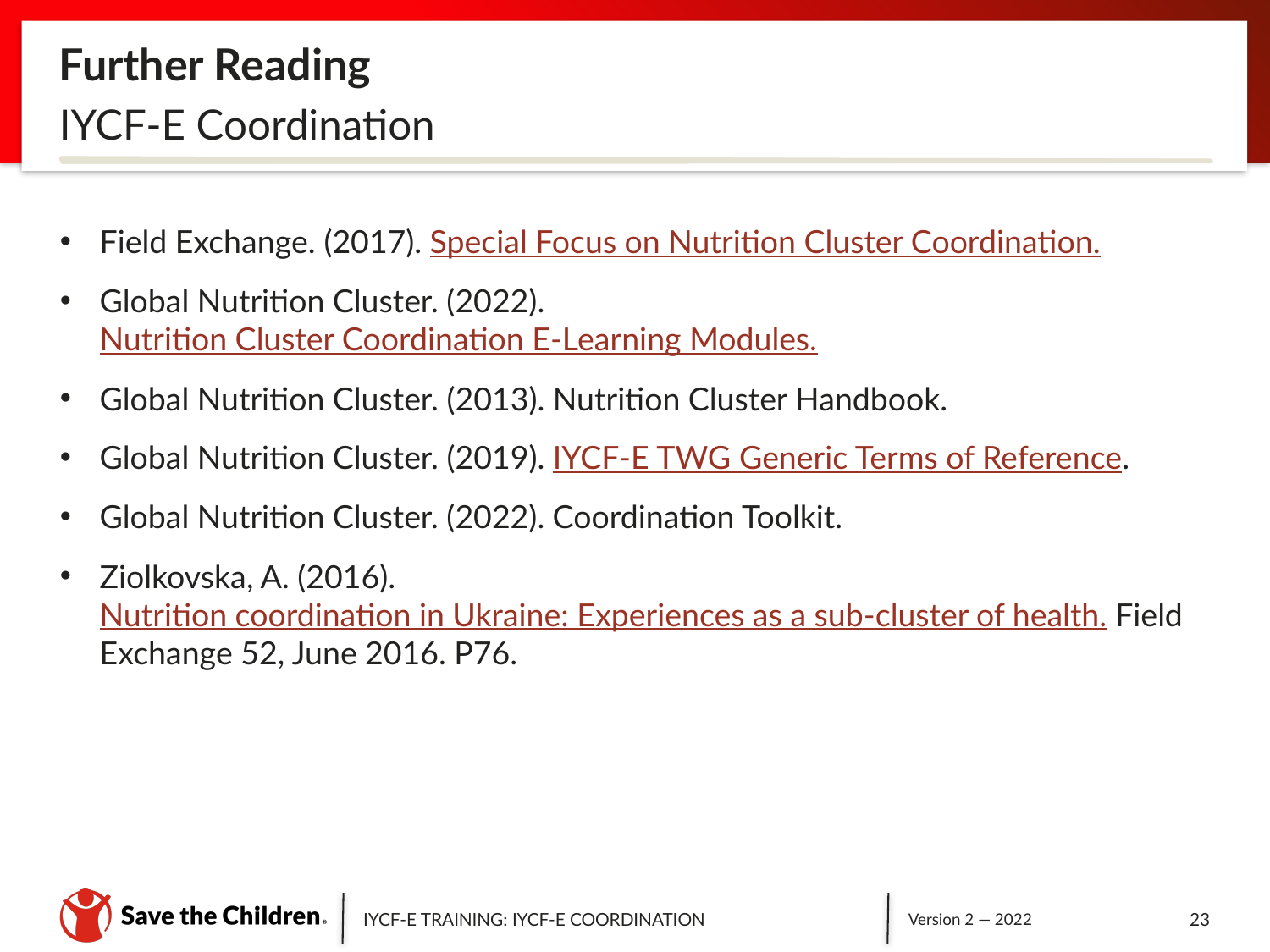

# Further Reading
IYCF-E Coordination
Field Exchange. (2017). Special Focus on Nutrition Cluster Coordination.
Global Nutrition Cluster. (2022). Nutrition Cluster Coordination E-Learning Modules.
Global Nutrition Cluster. (2013). Nutrition Cluster Handbook.
Global Nutrition Cluster. (2019). IYCF-E TWG Generic Terms of Reference.
Global Nutrition Cluster. (2022). Coordination Toolkit.
Ziolkovska, A. (2016). Nutrition coordination in Ukraine: Experiences as a sub-cluster of health. Field Exchange 52, June 2016. P76.
IYCF-E TRAINING: IYCF-E COORDINATION
Version 2 — 2022
23